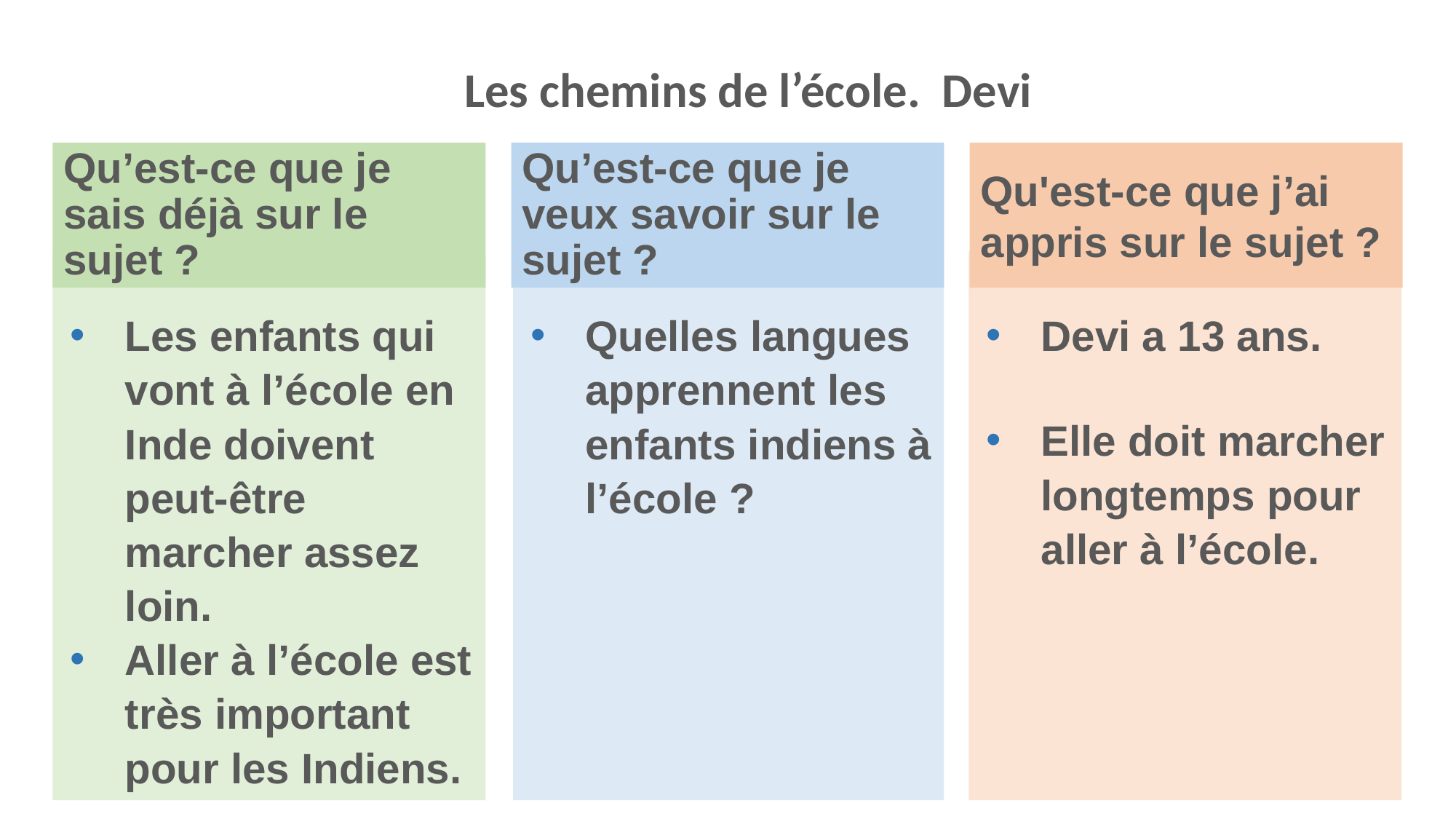

# Les chemins de l’école.  Devi
Qu’est-ce que je sais déjà sur le sujet ?
Qu’est-ce que je veux savoir sur le sujet ?
Qu'est-ce que j’ai appris sur le sujet ?
Les enfants qui vont à l’école en Inde doivent peut-être marcher assez loin.
Aller à l’école est très important pour les Indiens.
Quelles langues apprennent les enfants indiens à l’école ?
Devi a 13 ans.
Elle doit marcher longtemps pour aller à l’école.